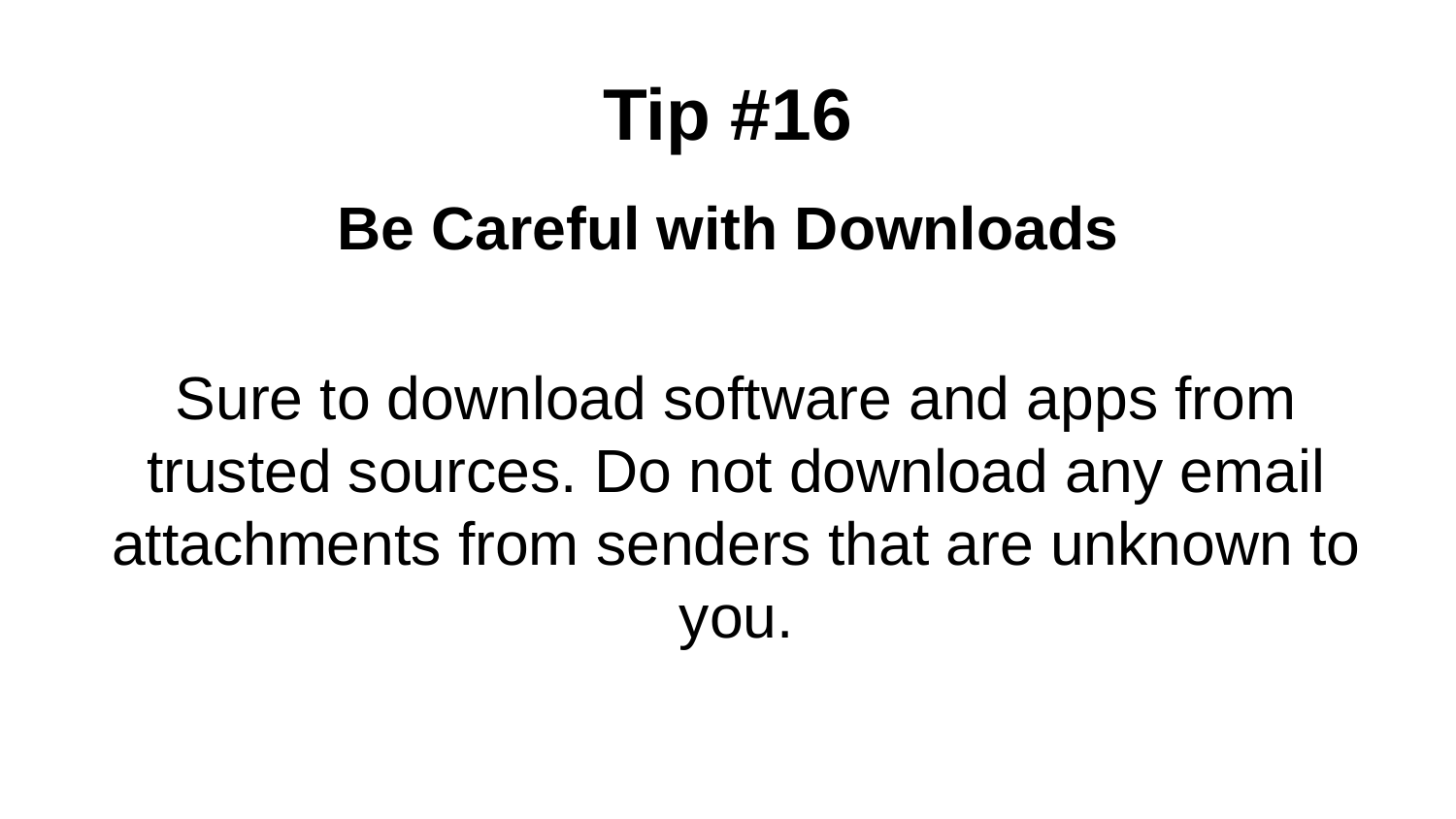

# Tip #16

Be Careful with Downloads

Sure to download software and apps from trusted sources. Do not download any email attachments from senders that are unknown to you.